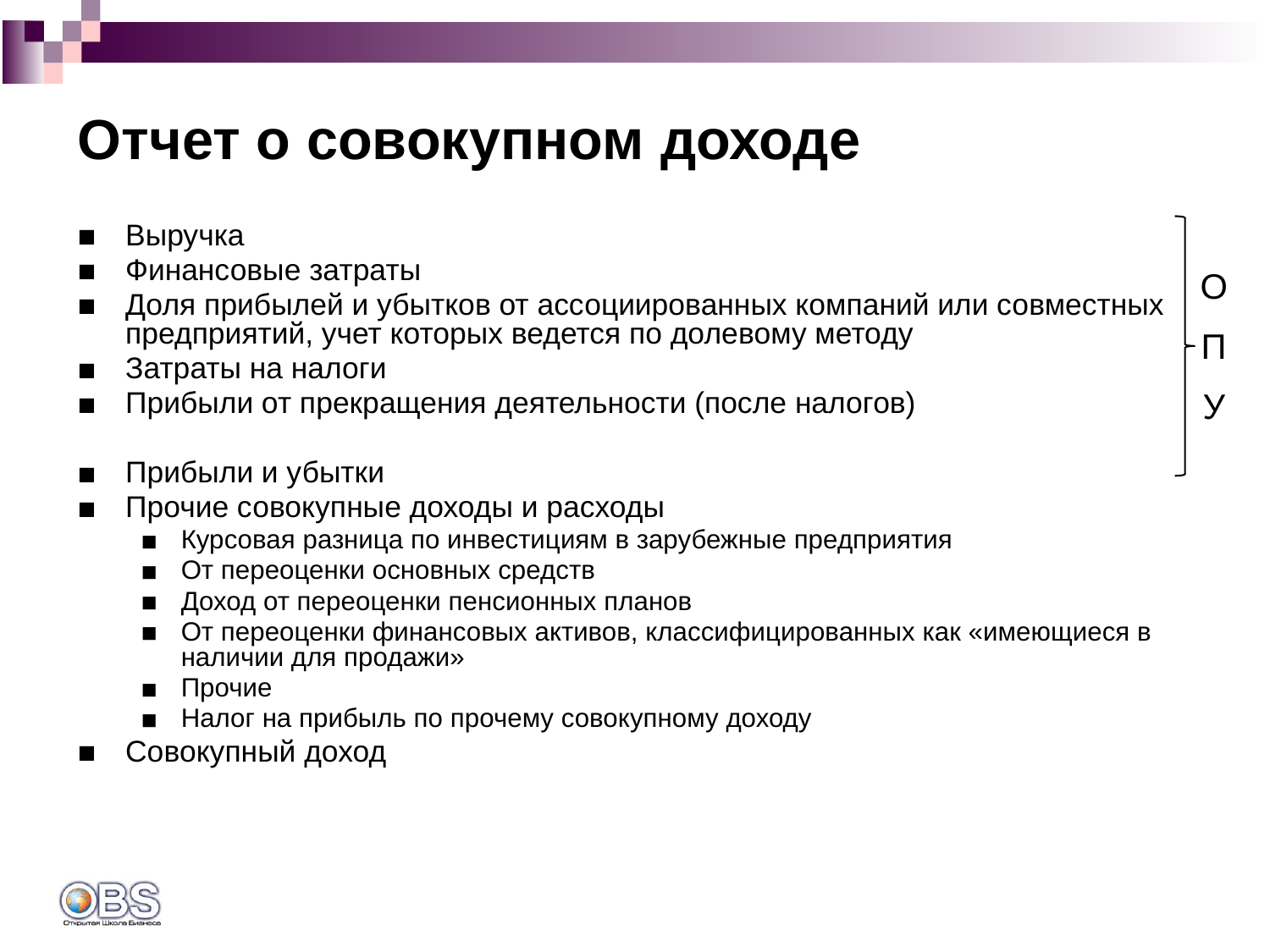

# Отчет о совокупном доходе
Выручка
Финансовые затраты
Доля прибылей и убытков от ассоциированных компаний или совместных предприятий, учет которых ведется по долевому методу
Затраты на налоги
Прибыли от прекращения деятельности (после налогов)

Прибыли и убытки
Прочие совокупные доходы и расходы
Курсовая разница по инвестициям в зарубежные предприятия
От переоценки основных средств
Доход от переоценки пенсионных планов
От переоценки финансовых активов, классифицированных как «имеющиеся в наличии для продажи»
Прочие
Налог на прибыль по прочему совокупному доходу
Совокупный доход

О
П
У